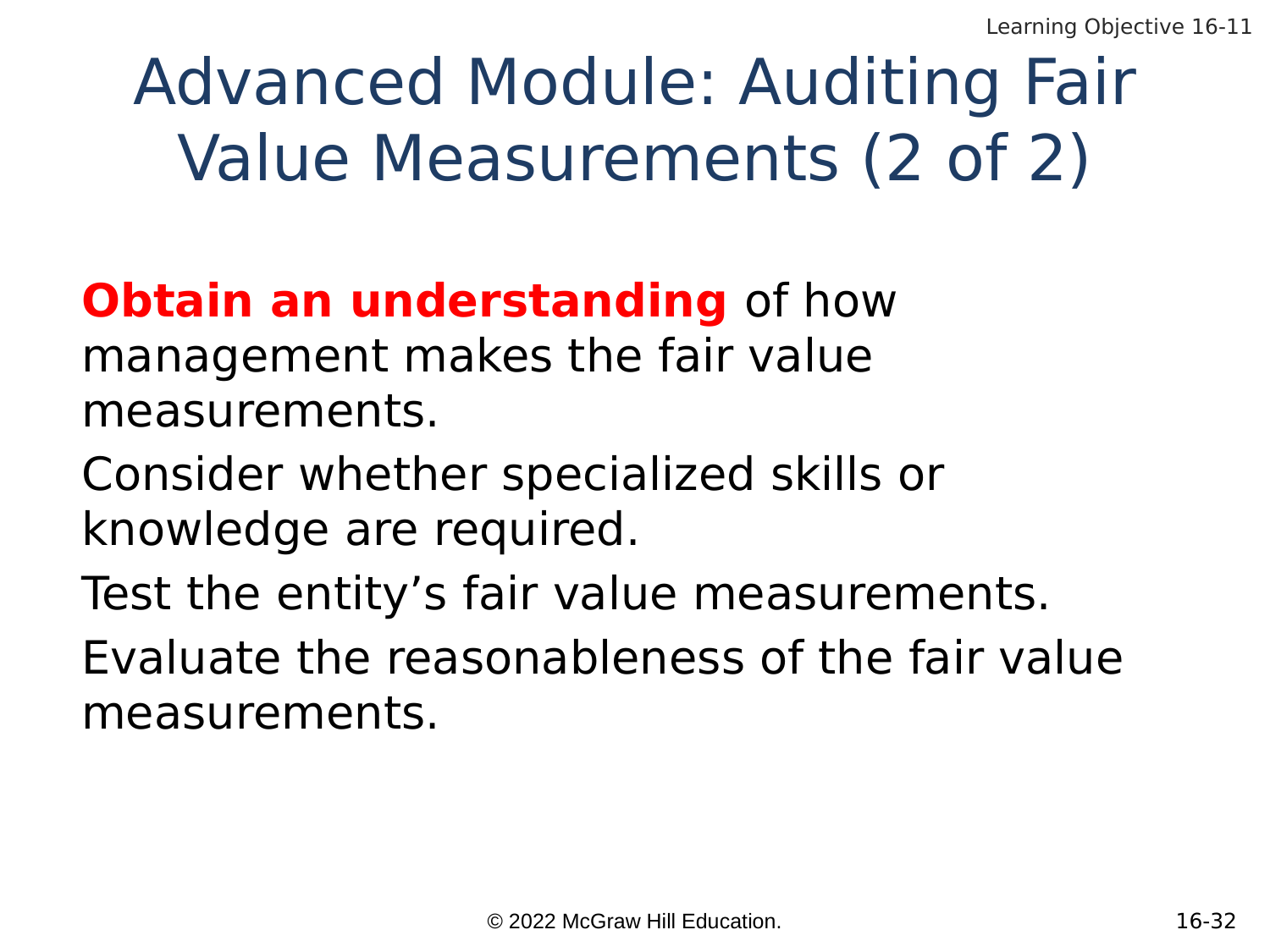

Learning Objective 16-11
# Advanced Module: Auditing Fair Value Measurements (2 of 2)
Obtain an understanding of how management makes the fair value measurements.
Consider whether specialized skills or knowledge are required.
Test the entity’s fair value measurements.
Evaluate the reasonableness of the fair value measurements.